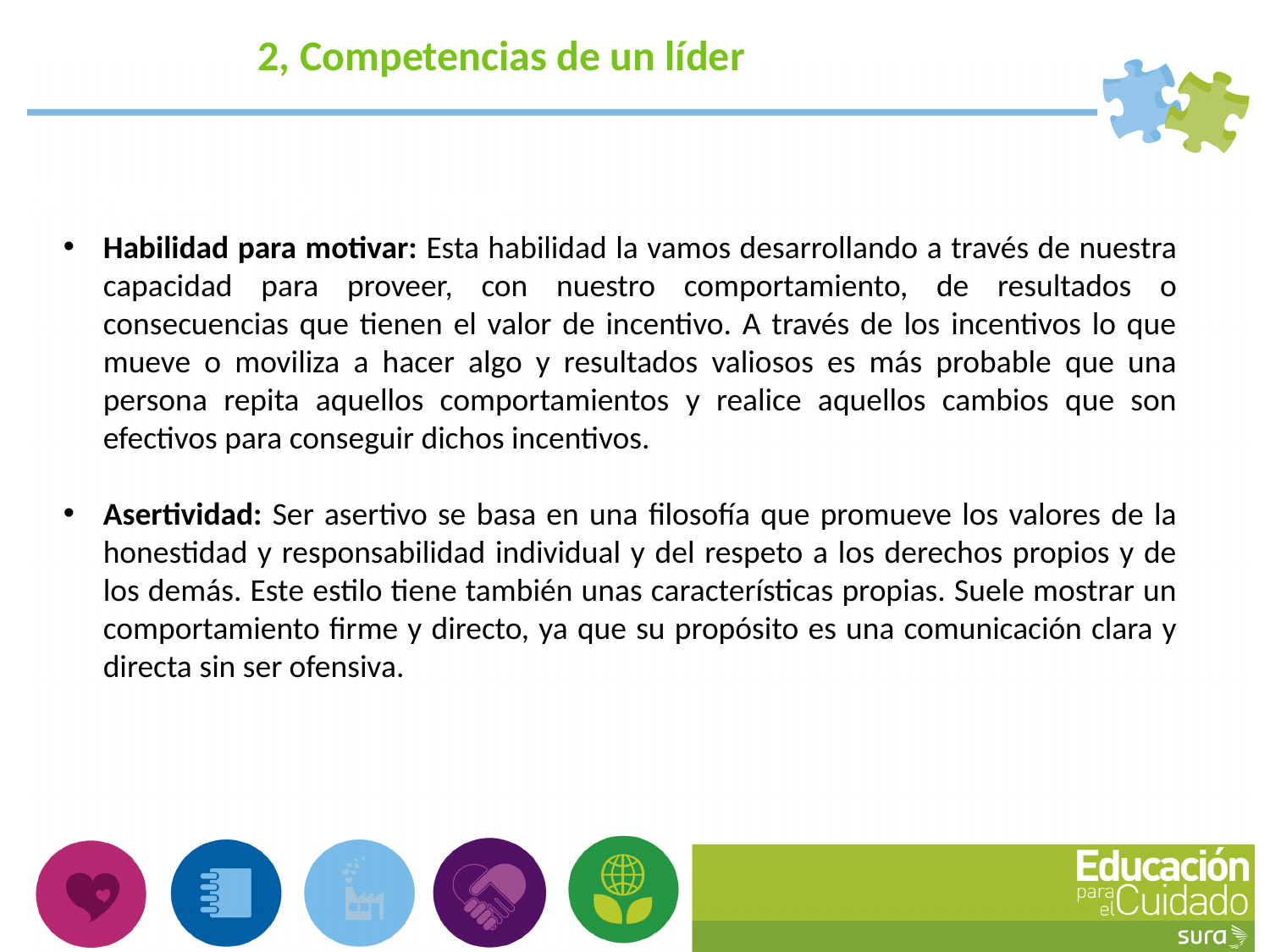

2, Competencias de un líder

 2.  Cuidado de la palabra

Habilidad para motivar: Esta habilidad la vamos desarrollando a través de nuestra capacidad para proveer, con nuestro comportamiento, de resultados o consecuencias que tienen el valor de incentivo. A través de los incentivos lo que mueve o moviliza a hacer algo y resultados valiosos es más probable que una persona repita aquellos comportamientos y realice aquellos cambios que son efectivos para conseguir dichos incentivos.

Asertividad: Ser asertivo se basa en una filosofía que promueve los valores de la honestidad y responsabilidad individual y del respeto a los derechos propios y de los demás. Este estilo tiene también unas características propias. Suele mostrar un comportamiento firme y directo, ya que su propósito es una comunicación clara y directa sin ser ofensiva.